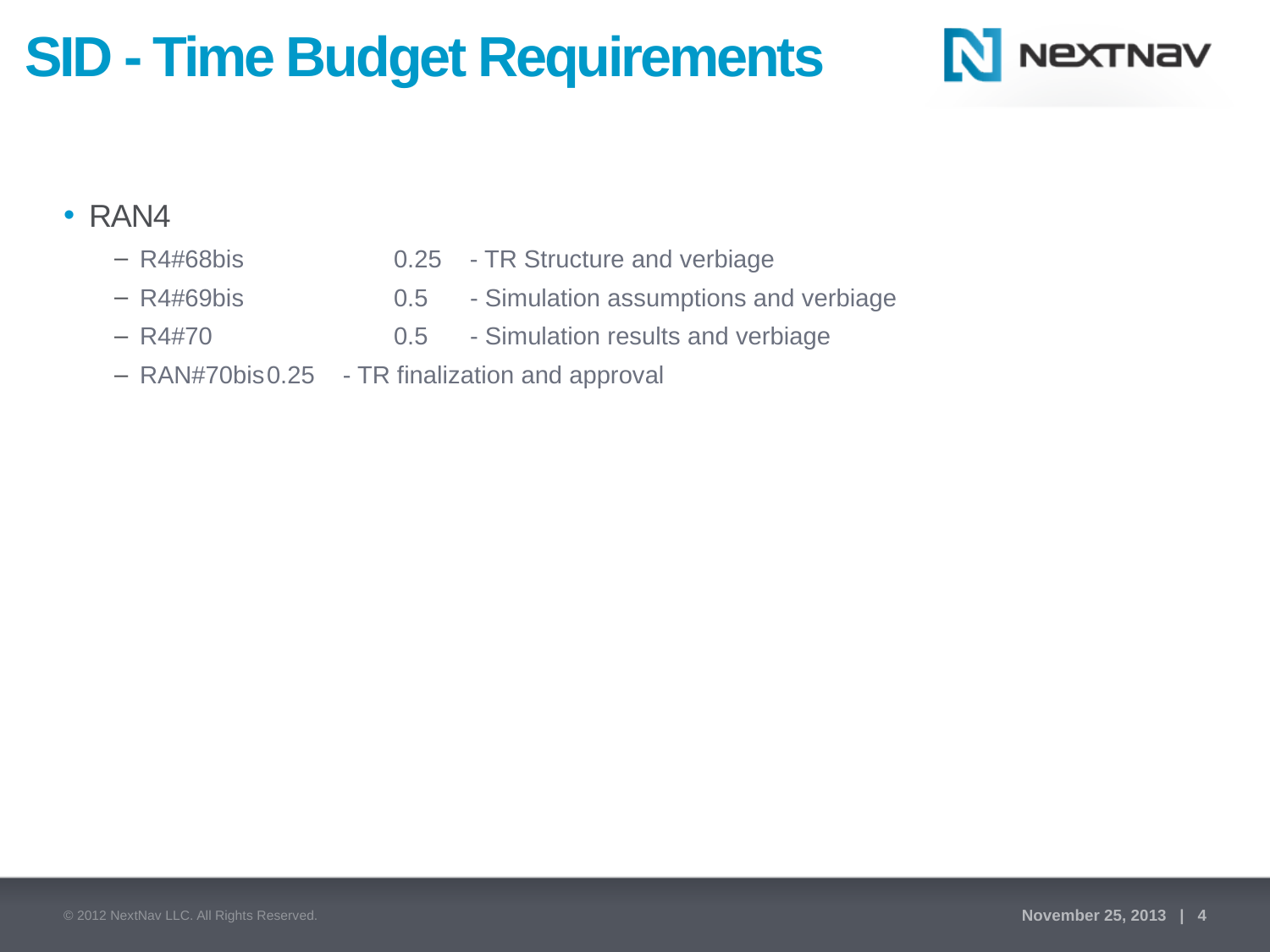

# SID - Time Budget Requirements

RAN4
R4#68bis		0.25    - TR Structure and verbiage
R4#69bis		0.5      - Simulation assumptions and verbiage
R4#70		0.5      - Simulation results and verbiage
RAN#70bis	0.25    - TR finalization and approval
© 2012 NextNav LLC. All Rights Reserved.
November 25, 2013   |   4